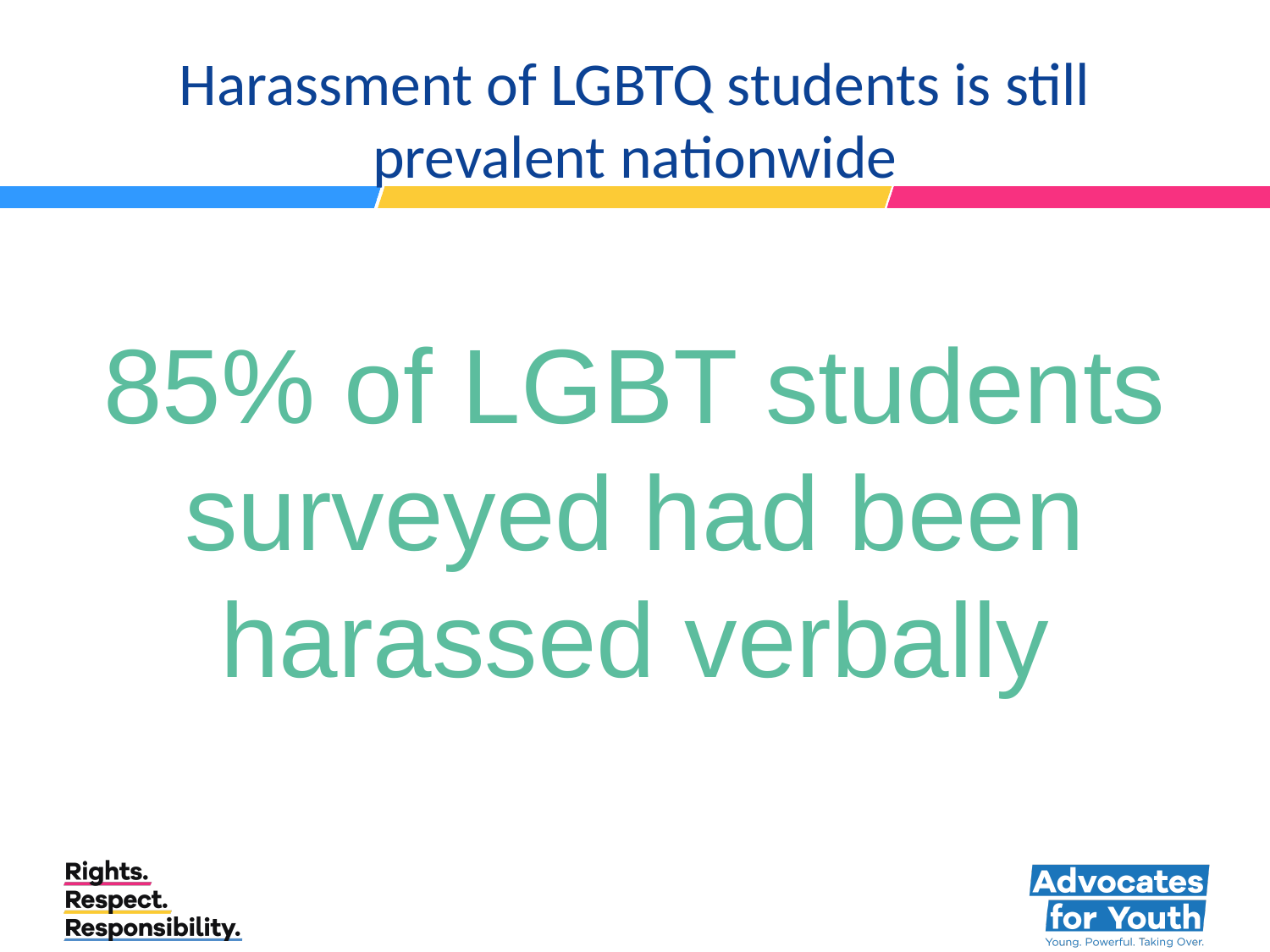

# Harassment of LGBTQ students is still prevalent nationwide

85% of LGBT students surveyed had been harassed verbally